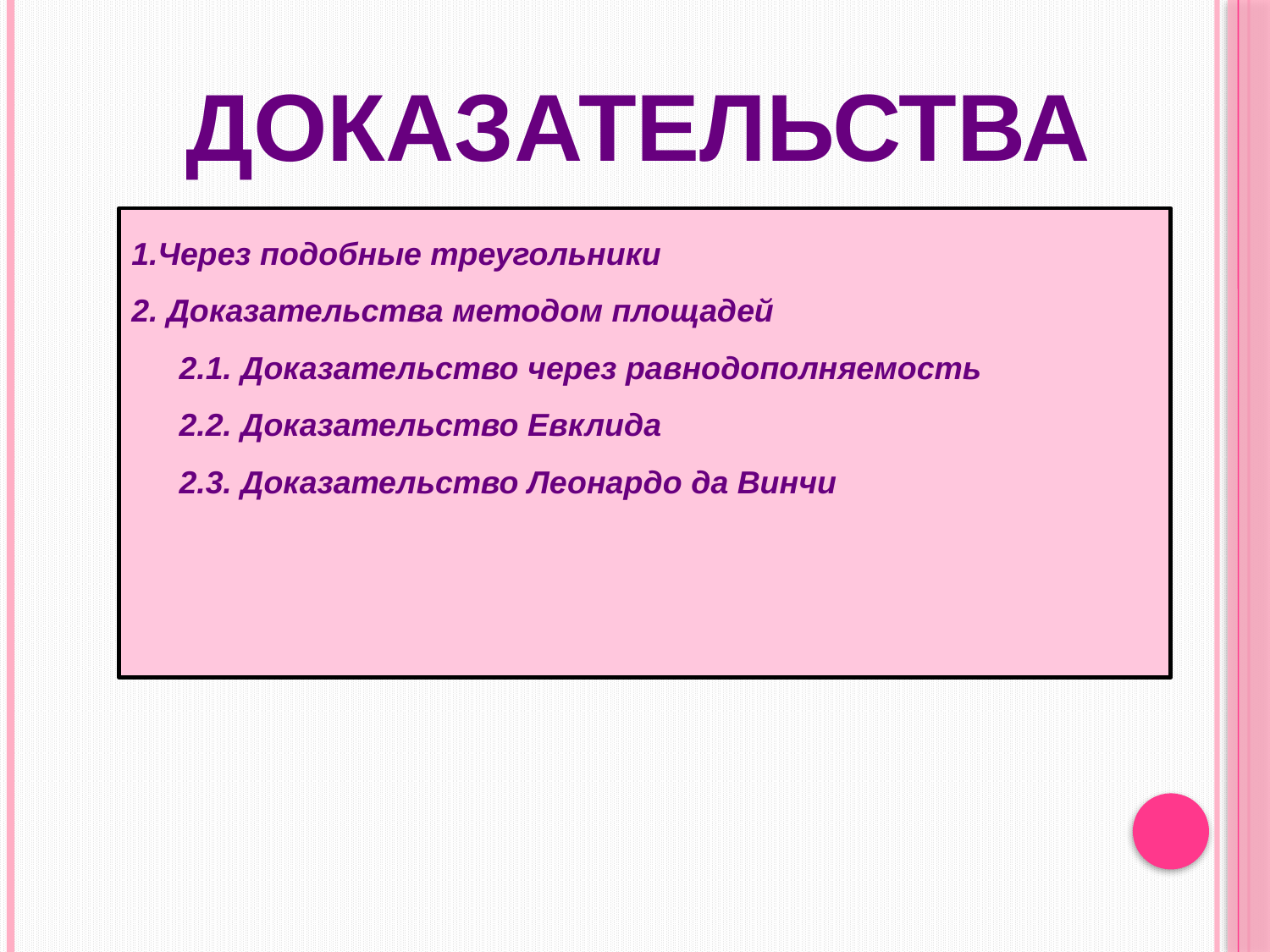

Доказательства
1.Через подобные треугольники
2. Доказательства методом площадей
 	2.1. Доказательство через равнодополняемость
	2.2. Доказательство Евклида
	2.3. Доказательство Леонардо да Винчи